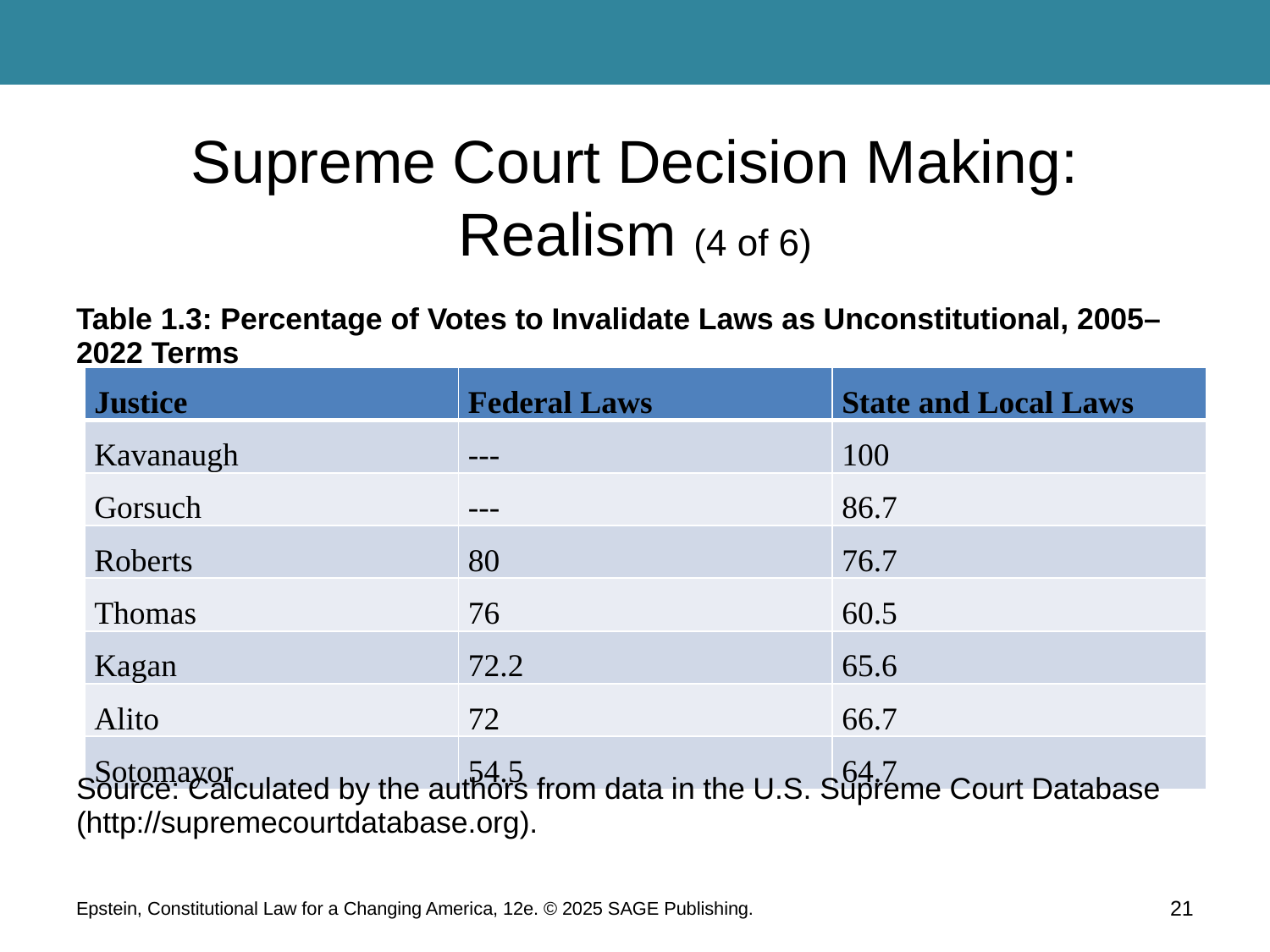

# Supreme Court Decision Making: Realism (4 of 6)
Table 1.3: Percentage of Votes to Invalidate Laws as Unconstitutional, 2005–2022 Terms

Source: Calculated by the authors from data in the U.S. Supreme Court Database (http://supremecourtdatabase.org).
| Justice | Federal Laws | State and Local Laws |
| --- | --- | --- |
| Kavanaugh | --- | 100 |
| Gorsuch | --- | 86.7 |
| Roberts | 80 | 76.7 |
| Thomas | 76 | 60.5 |
| Kagan | 72.2 | 65.6 |
| Alito | 72 | 66.7 |
| Sotomayor | 54.5 | 64.7 |
Epstein, Constitutional Law for a Changing America, 12e. © 2025 SAGE Publishing.
21